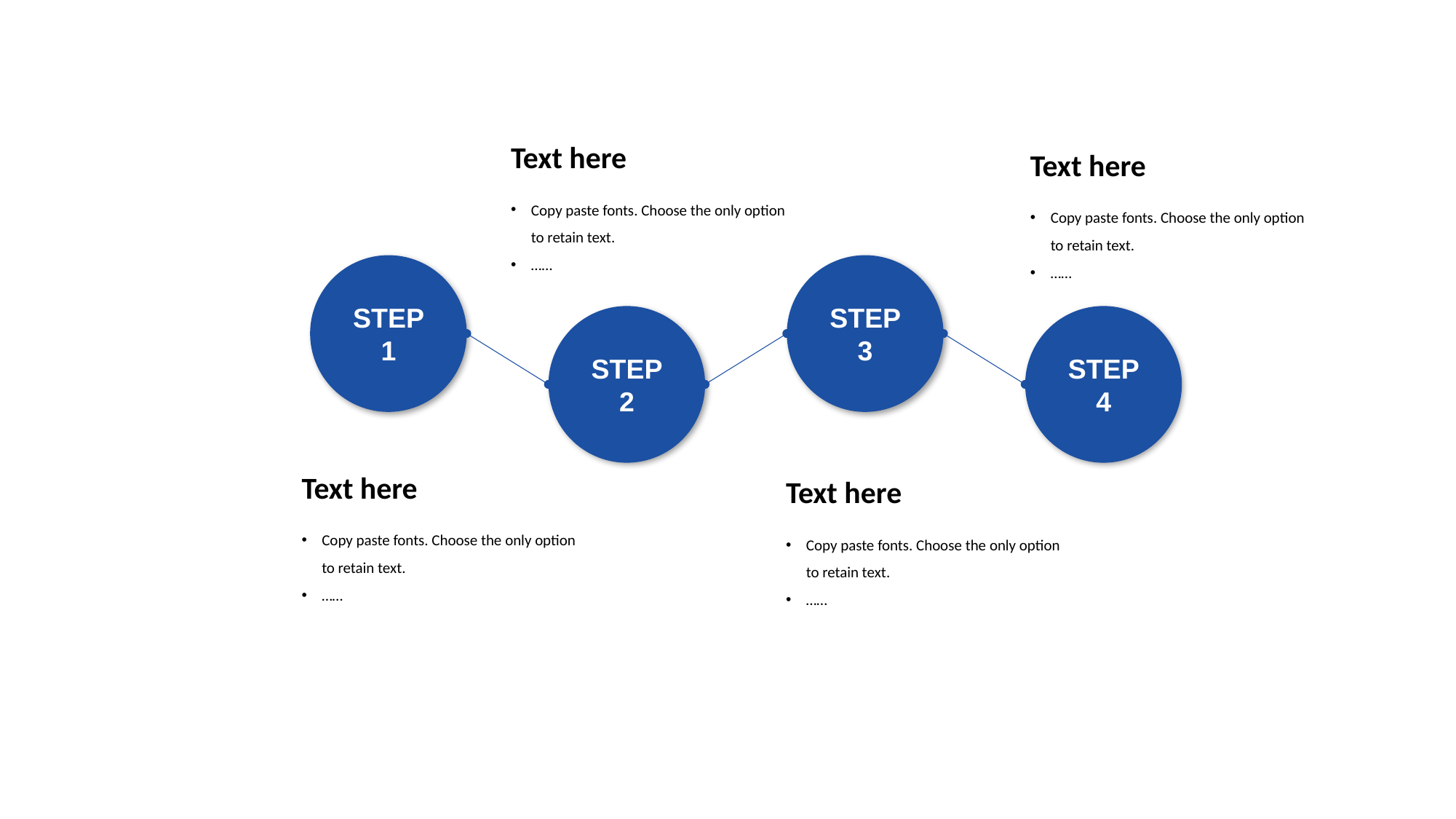

Text here
Text here
Copy paste fonts. Choose the only option to retain text.
……
Copy paste fonts. Choose the only option to retain text.
……
STEP 1
STEP 3
STEP 2
STEP 4
Text here
Text here
Copy paste fonts. Choose the only option to retain text.
……
Copy paste fonts. Choose the only option to retain text.
……